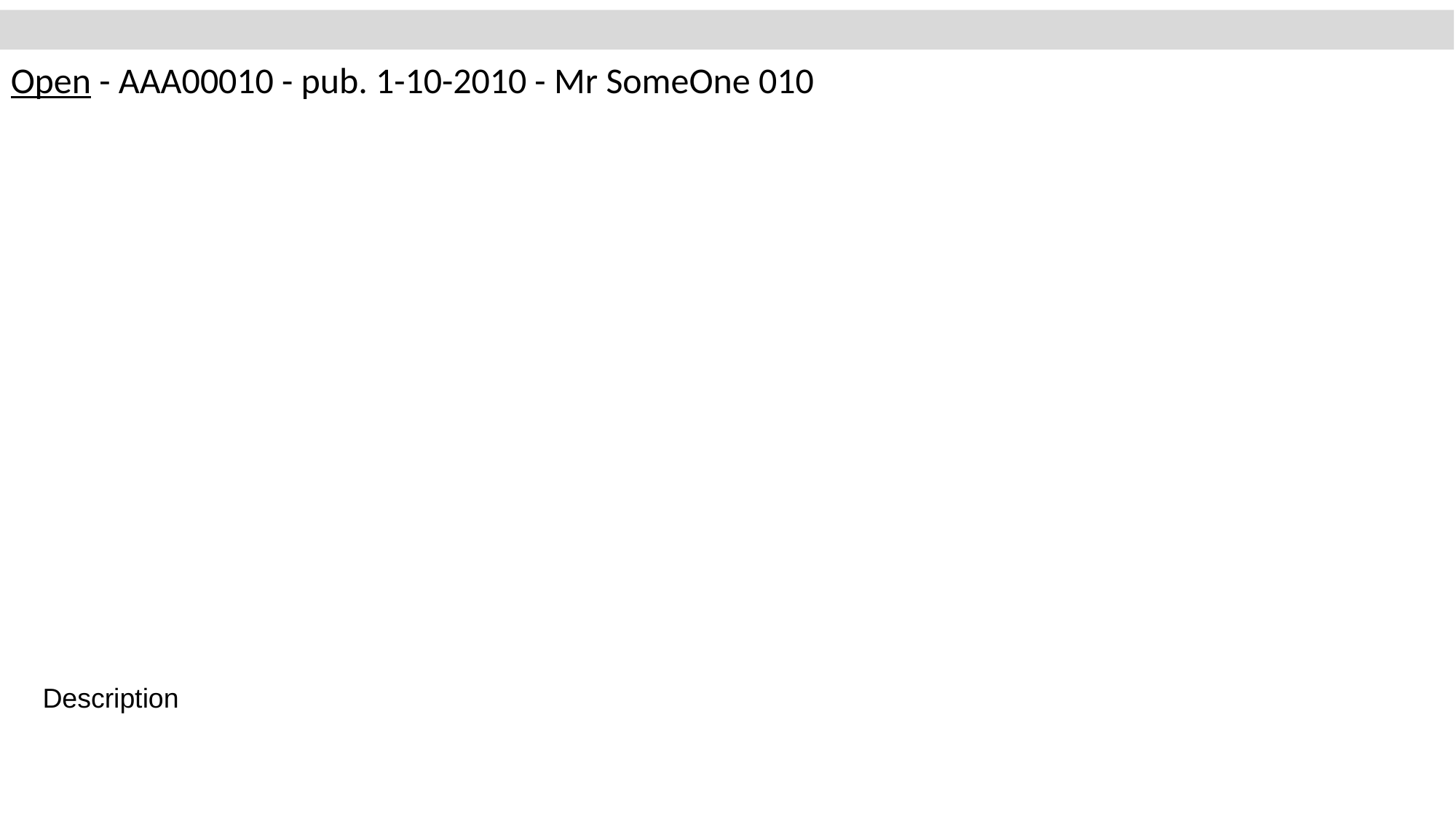

Open - AAA00010 - pub. 1-10-2010 - Mr SomeOne 010
Description